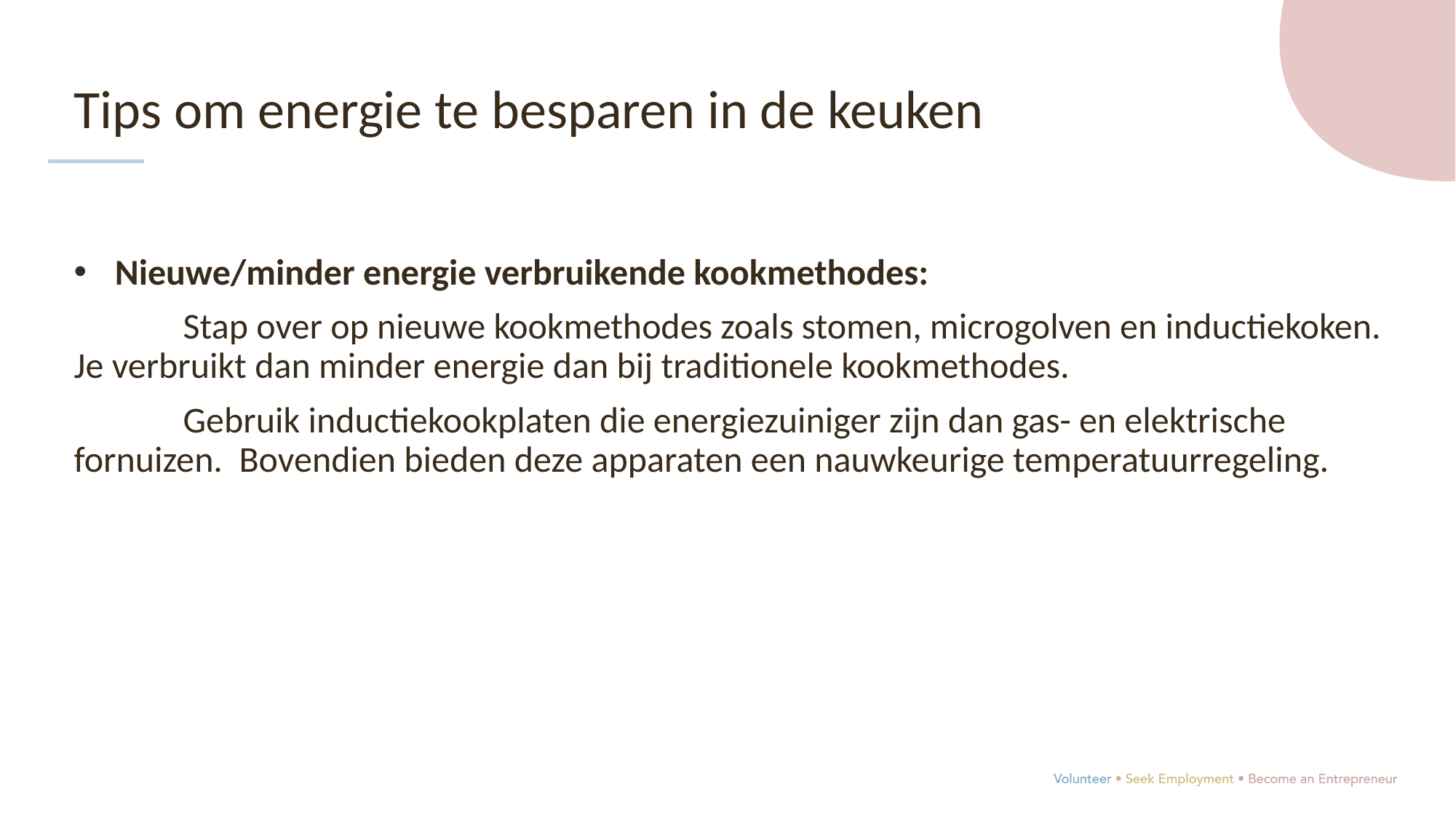

Tips om energie te besparen in de keuken

Nieuwe/minder energie verbruikende kookmethodes:
	Stap over op nieuwe kookmethodes zoals stomen, microgolven en inductiekoken.  Je verbruikt dan minder energie dan bij traditionele kookmethodes.
	Gebruik inductiekookplaten die energiezuiniger zijn dan gas- en elektrische fornuizen.  Bovendien bieden deze apparaten een nauwkeurige temperatuurregeling.